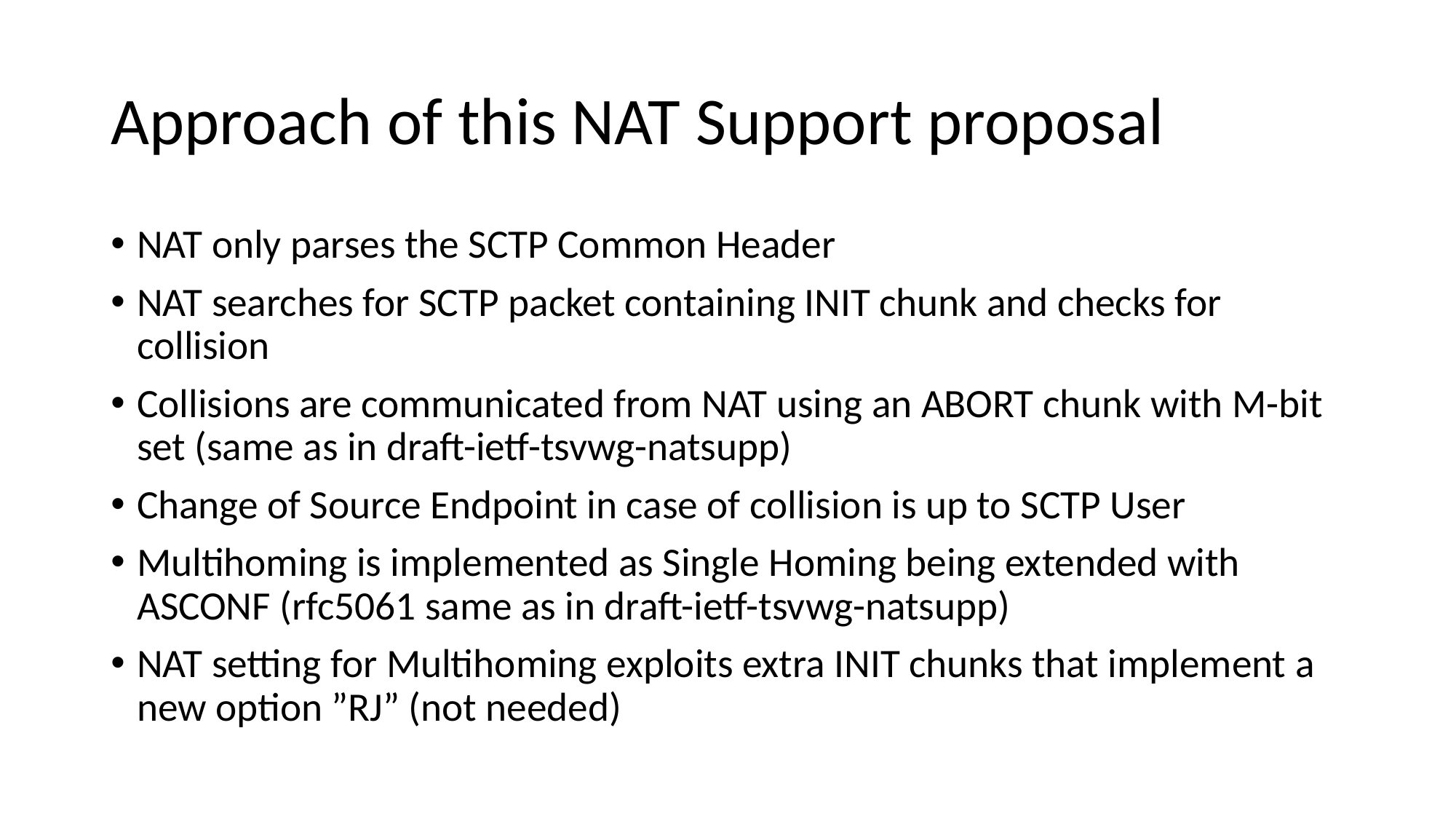

# Approach of this NAT Support proposal
NAT only parses the SCTP Common Header
NAT searches for SCTP packet containing INIT chunk and checks for collision
Collisions are communicated from NAT using an ABORT chunk with M-bit set (same as in draft-ietf-tsvwg-natsupp)
Change of Source Endpoint in case of collision is up to SCTP User
Multihoming is implemented as Single Homing being extended with ASCONF (rfc5061 same as in draft-ietf-tsvwg-natsupp)
NAT setting for Multihoming exploits extra INIT chunks that implement a new option ”RJ” (not needed)